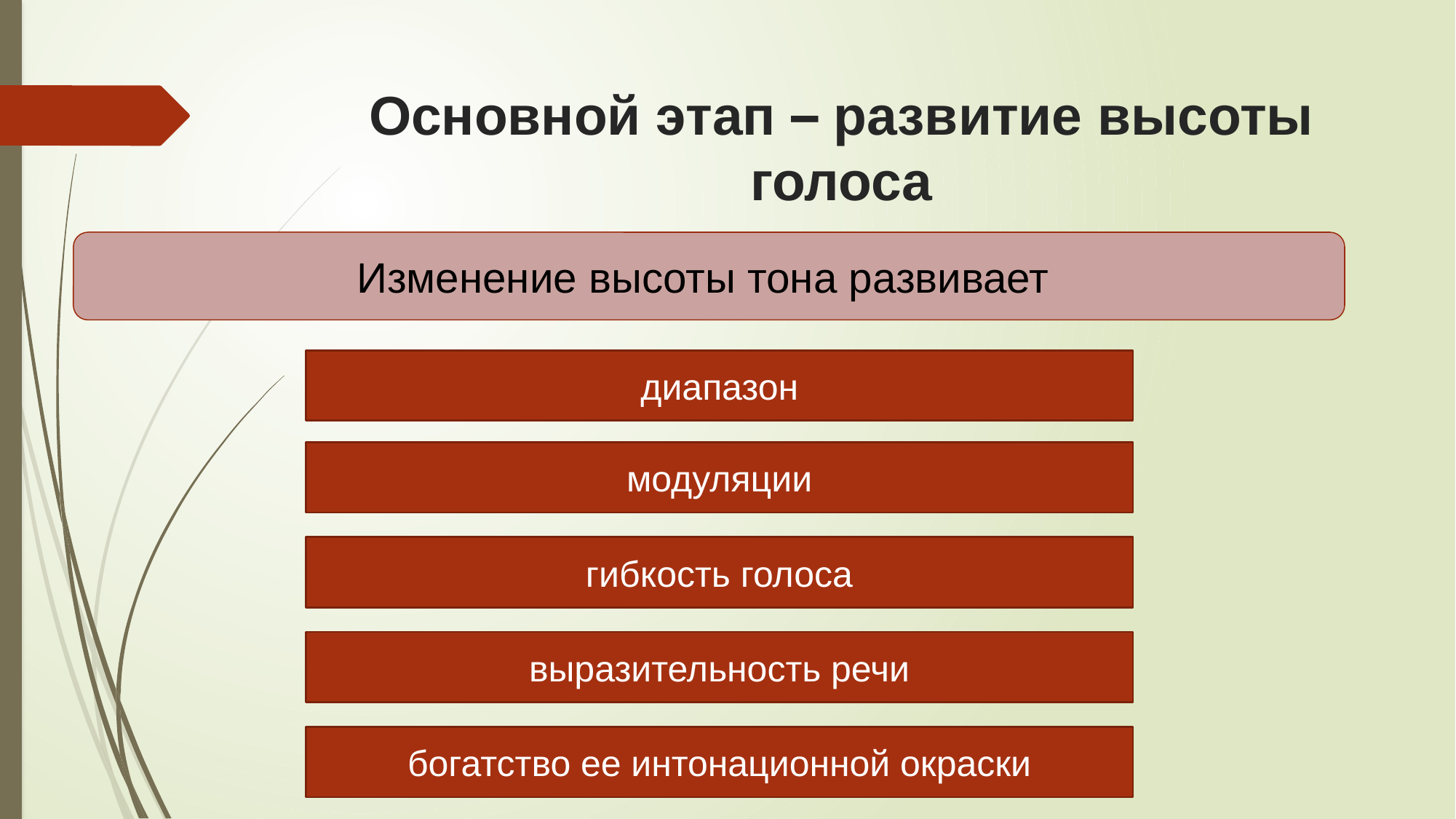

# Основной этап – развитие высоты голоса
Изменение высоты тона развивает
диапазон
модуляции
гибкость голоса
выразительность речи
богатство ее интонационной окраски